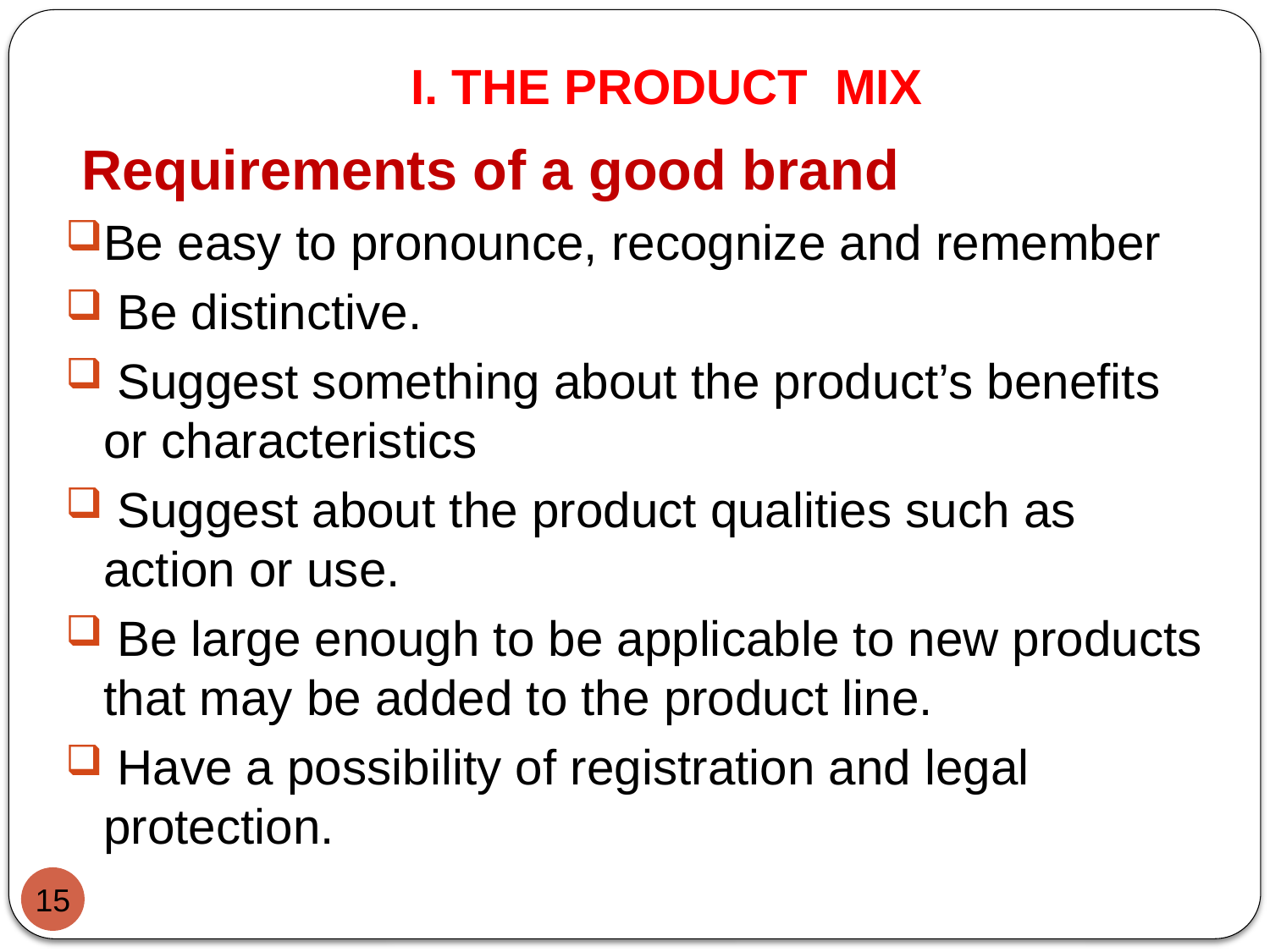

# I. THE PRODUCT  MIX
 Requirements of a good brand
Be easy to pronounce, recognize and remember
 Be distinctive.
 Suggest something about the product’s benefits or characteristics
 Suggest about the product qualities such as action or use.
 Be large enough to be applicable to new products that may be added to the product line.
 Have a possibility of registration and legal protection.

15